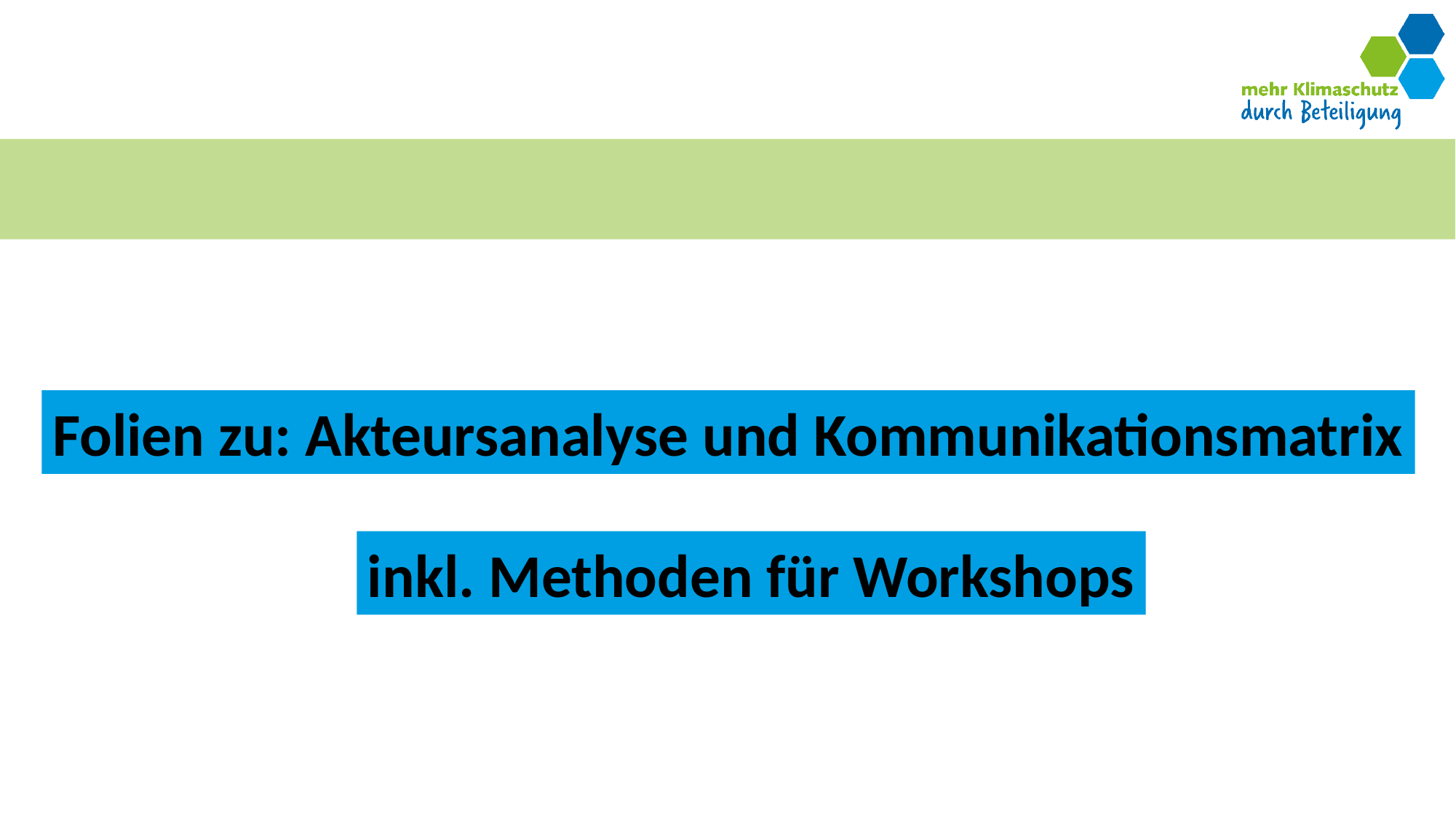

Folien zu: Akteursanalyse und Kommunikationsmatrix
inkl. Methoden für Workshops